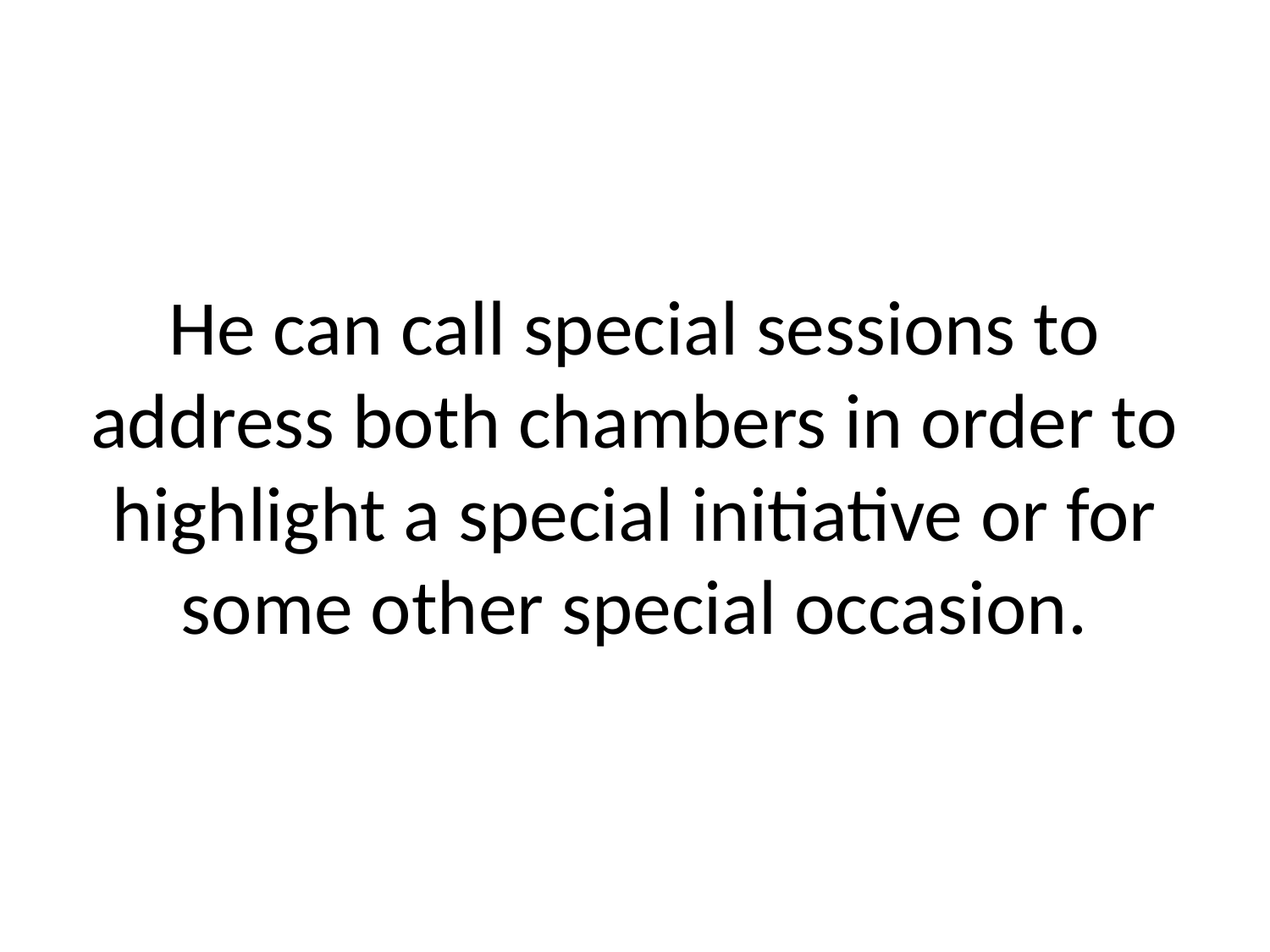

# He can call special sessions to address both chambers in order to highlight a special initiative or for some other special occasion.